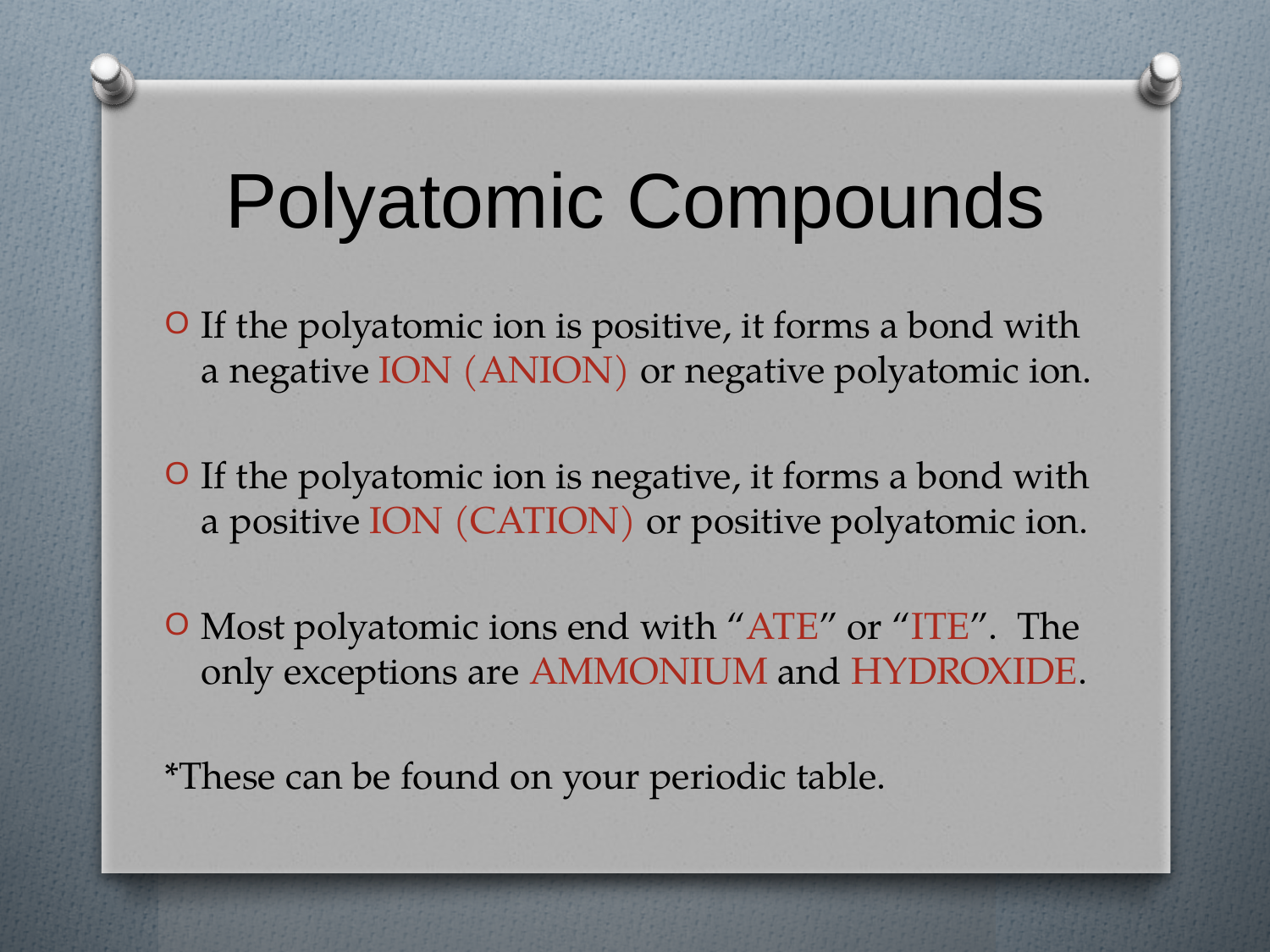

# Polyatomic Compounds
If the polyatomic ion is positive, it forms a bond with a negative ION (ANION) or negative polyatomic ion.

If the polyatomic ion is negative, it forms a bond with a positive ION (CATION) or positive polyatomic ion.

Most polyatomic ions end with “ATE” or “ITE”.  The only exceptions are AMMONIUM and HYDROXIDE.

*These can be found on your periodic table.